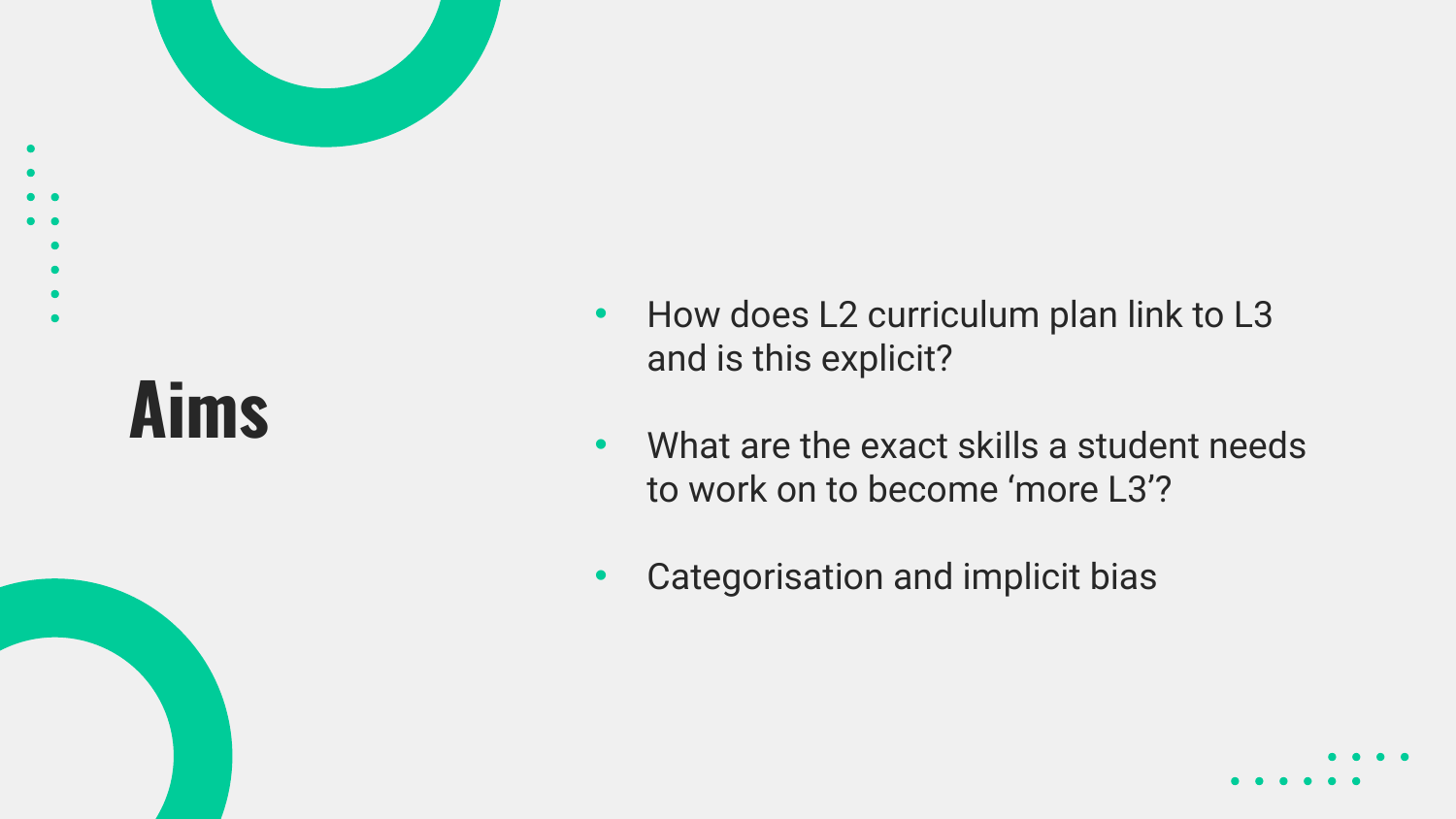

How does L2 curriculum plan link to L3 and is this explicit?

What are the exact skills a student needs to work on to become ‘more L3’?

Categorisation and implicit bias

Aims